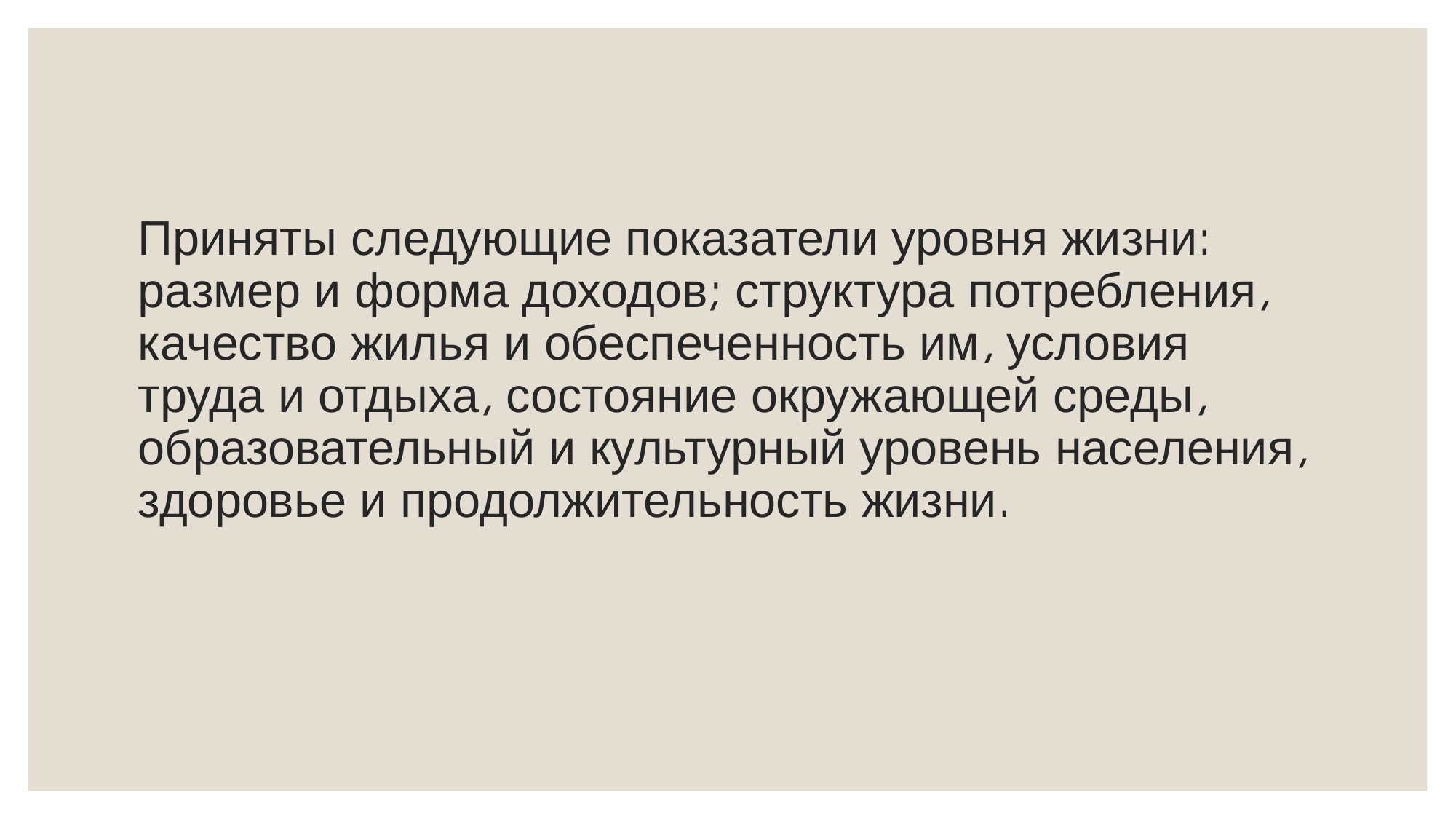

# Приняты следующие показатели уровня жизни: размер и форма доходов; структура потребления, качество жилья и обеспеченность им, условия труда и отдыха, состояние окружающей среды, образовательный и культурный уровень населения, здоровье и продолжительность жизни.